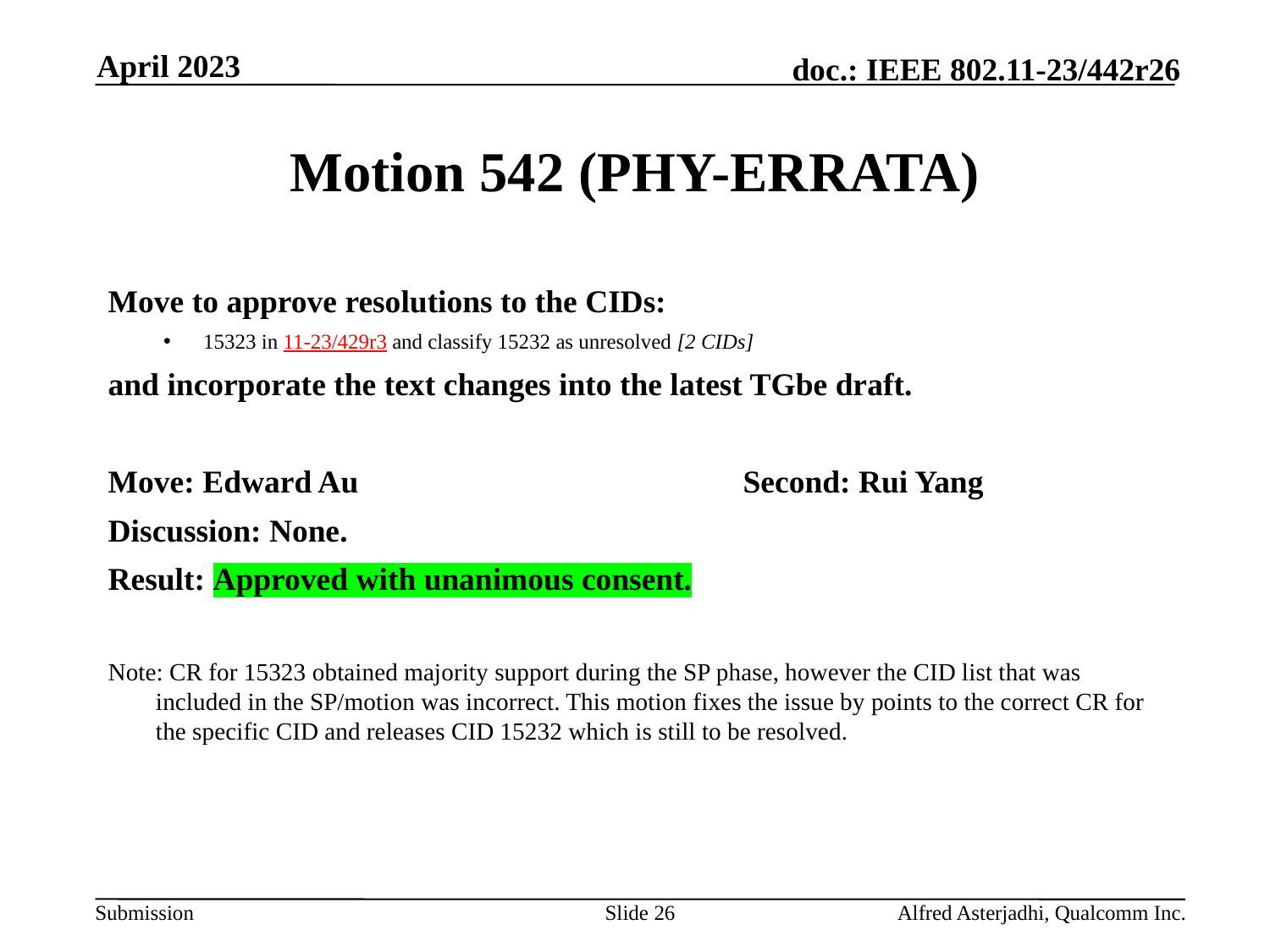

April 2023
# Motion 542 (PHY-ERRATA)
Move to approve resolutions to the CIDs:
15323 in 11-23/429r3 and classify 15232 as unresolved [2 CIDs]
and incorporate the text changes into the latest TGbe draft.

Move: Edward Au				Second: Rui Yang
Discussion: None.
Result: Approved with unanimous consent.

Note: CR for 15323 obtained majority support during the SP phase, however the CID list that was included in the SP/motion was incorrect. This motion fixes the issue by points to the correct CR for the specific CID and releases CID 15232 which is still to be resolved.

Slide 26
Alfred Asterjadhi, Qualcomm Inc.